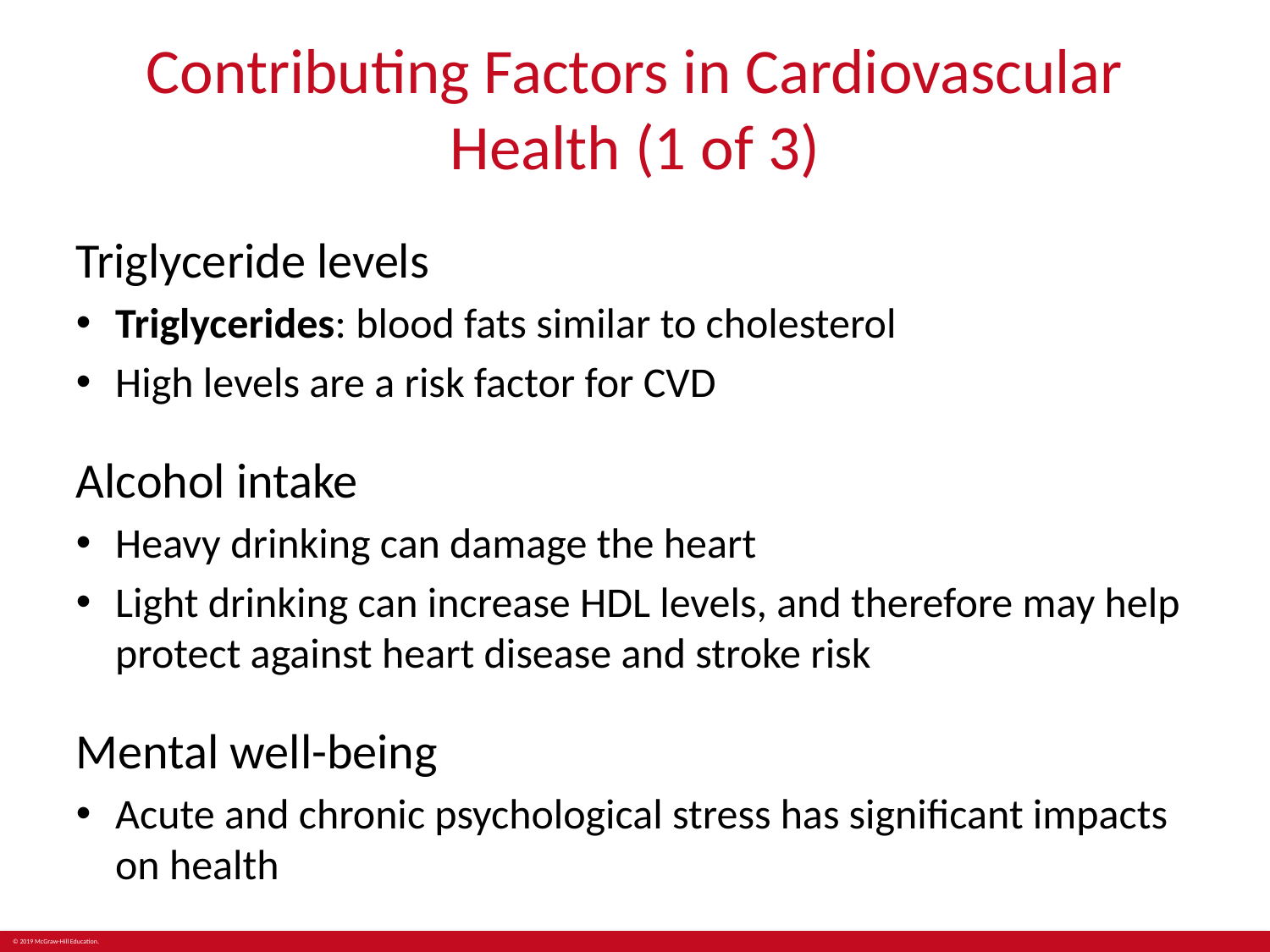

# Contributing Factors in Cardiovascular Health (1 of 3)
Triglyceride levels
Triglycerides: blood fats similar to cholesterol
High levels are a risk factor for CVD
Alcohol intake
Heavy drinking can damage the heart
Light drinking can increase HDL levels, and therefore may help protect against heart disease and stroke risk
Mental well-being
Acute and chronic psychological stress has significant impacts on health